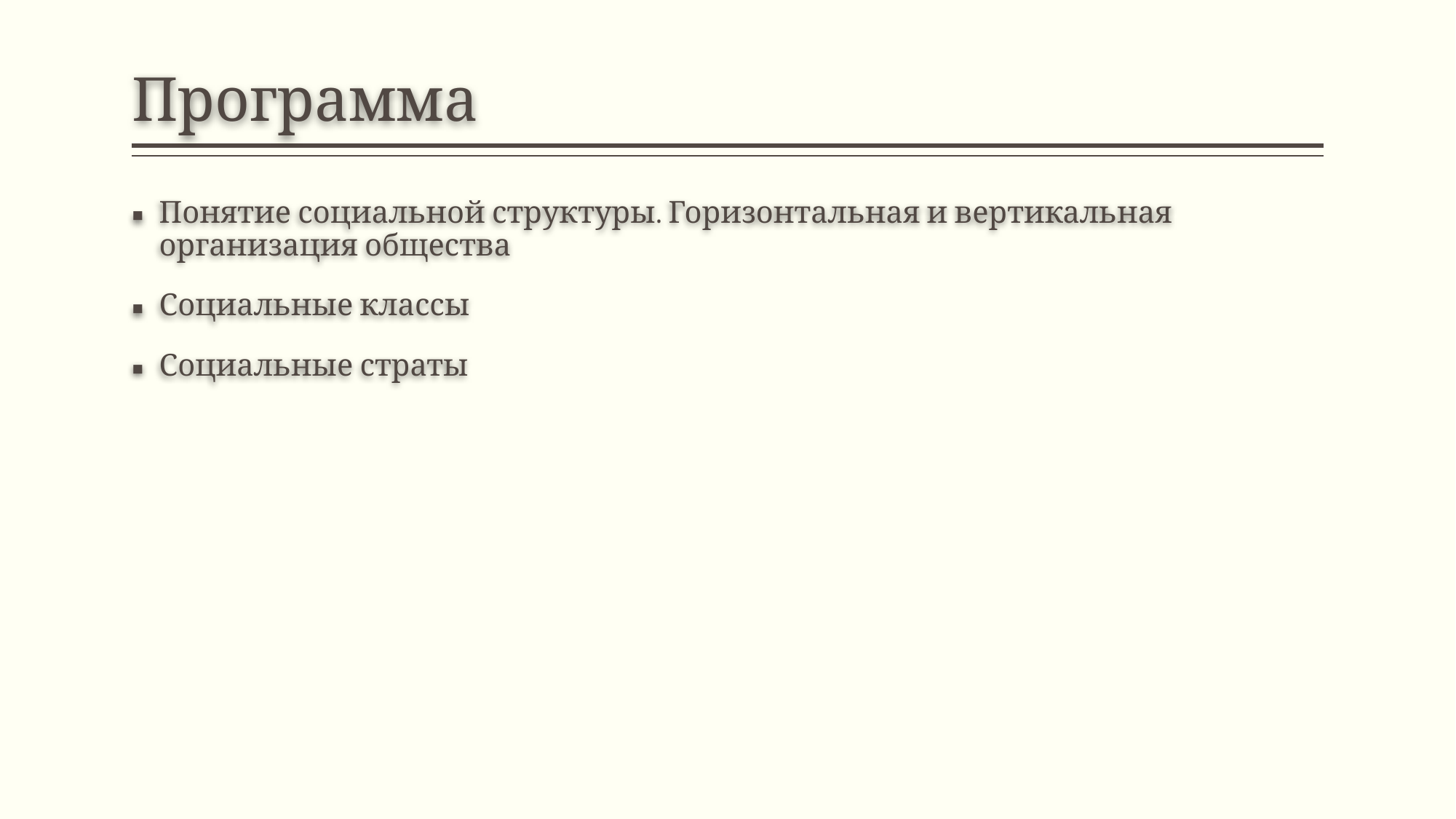

# Программа
Понятие социальной структуры. Горизонтальная и вертикальная организация общества
Социальные классы
Социальные страты